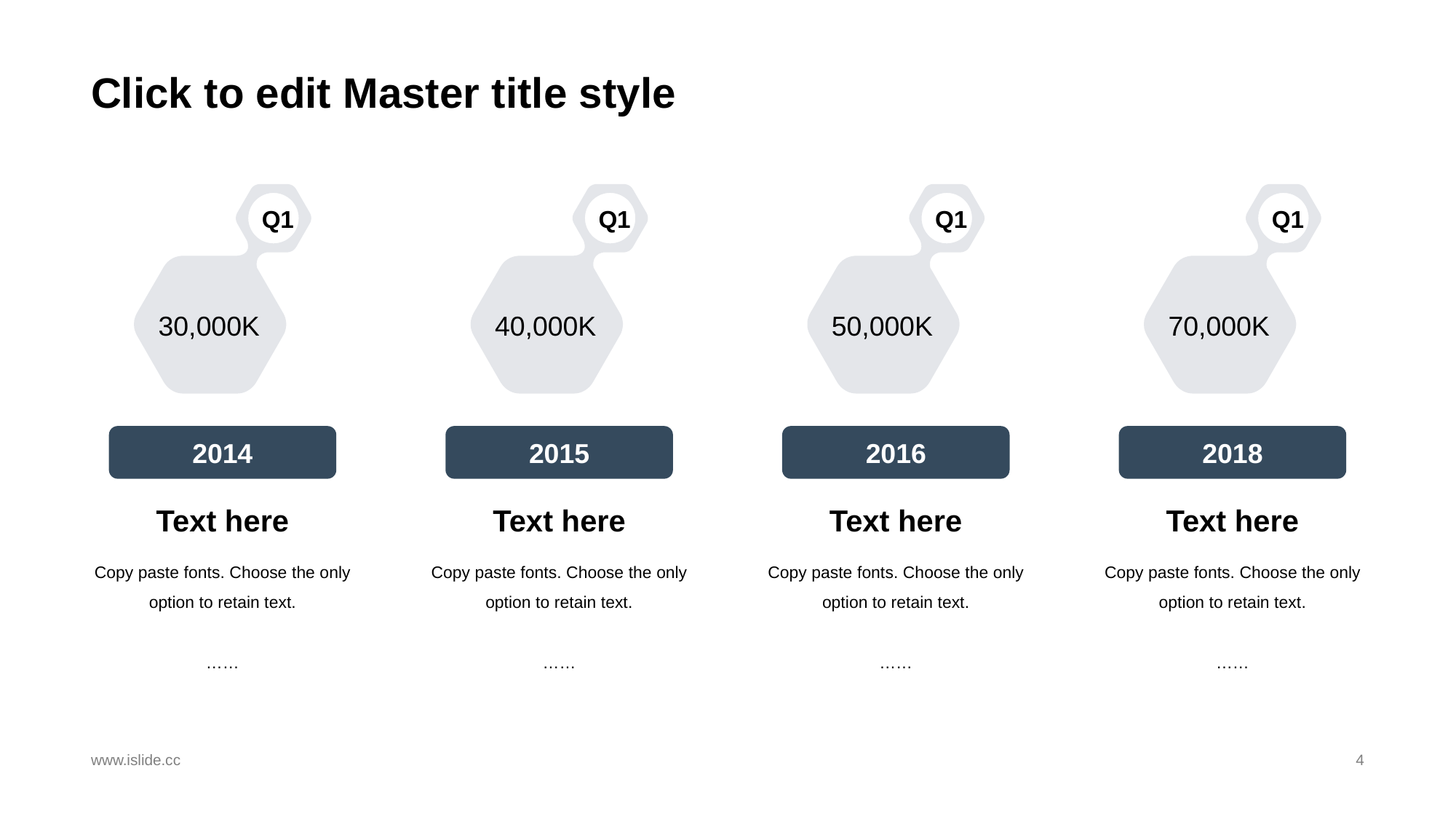

# Click to edit Master title style

Q1
30,000K

Q1
40,000K

Q1
50,000K

Q1
70,000K
2014
2015
2016
2018
Text here
Text here
Text here
Text here
Copy paste fonts. Choose the only option to retain text.

……
Copy paste fonts. Choose the only option to retain text.

……
Copy paste fonts. Choose the only option to retain text.

……
Copy paste fonts. Choose the only option to retain text.

……
www.islide.cc
4